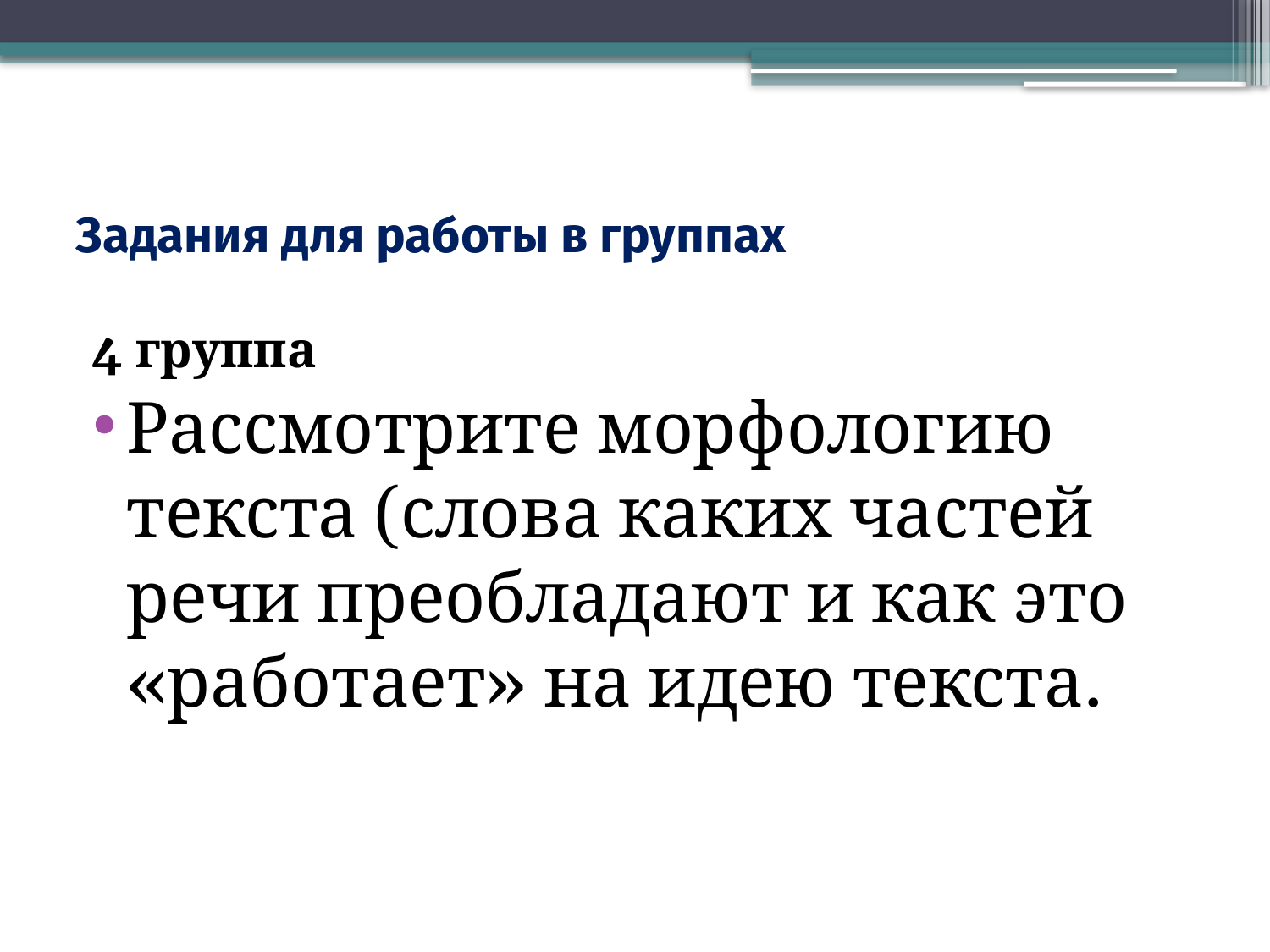

# Задания для работы в группах
4 группа
Рассмотрите морфологию текста (слова каких частей речи преобладают и как это «работает» на идею текста.